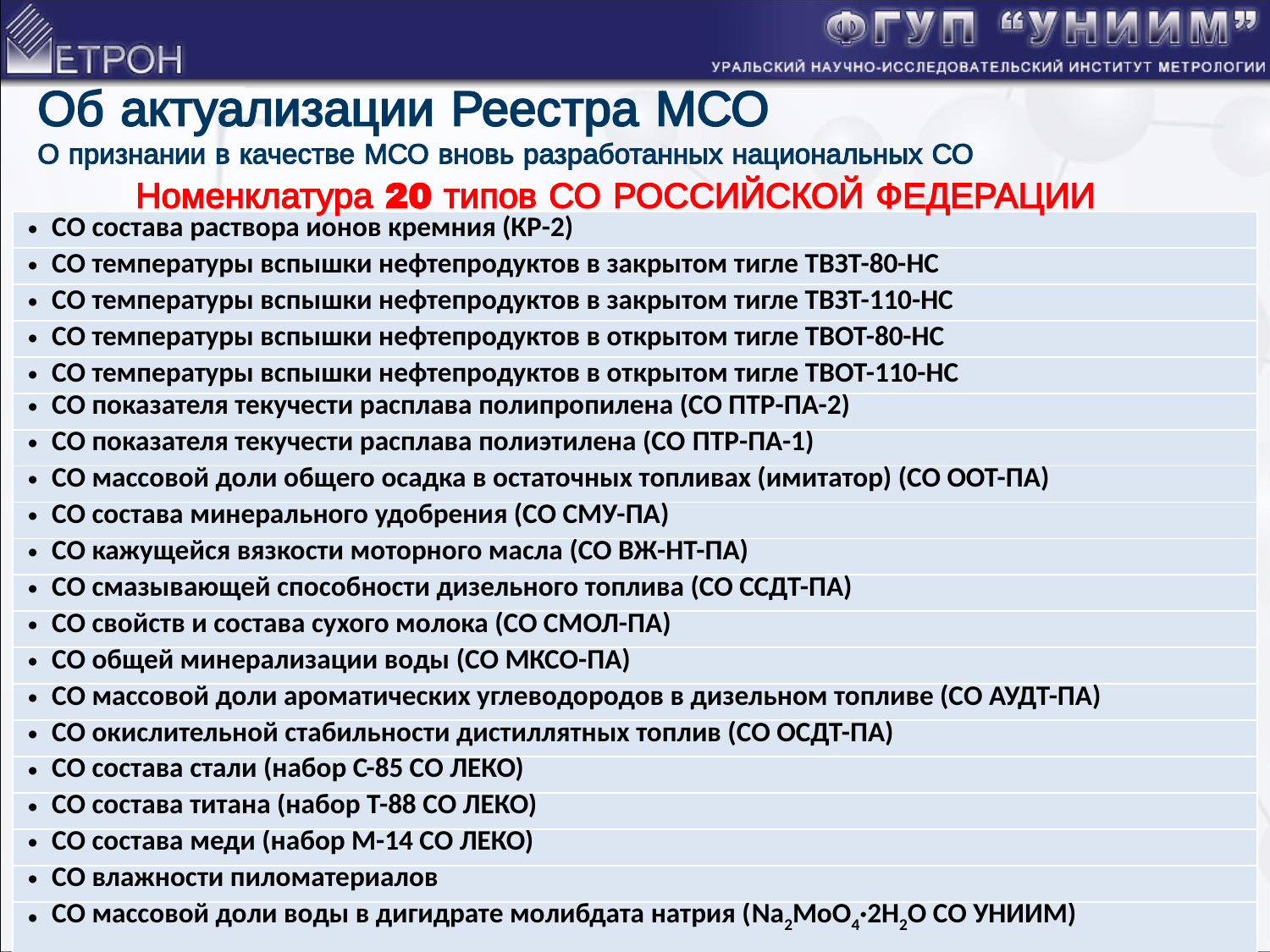

# Об актуализации Реестра МСО О признании в качестве МСО вновь разработанных национальных СО
Номенклатура 20 типов СО РОССИЙСКОЙ ФЕДЕРАЦИИ
| СО состава раствора ионов кремния (КР-2) |
| --- |
| СО температуры вспышки нефтепродуктов в закрытом тигле ТВЗТ-80-НС |
| СО температуры вспышки нефтепродуктов в закрытом тигле ТВЗТ-110-НС |
| СО температуры вспышки нефтепродуктов в открытом тигле ТВОТ-80-НС |
| СО температуры вспышки нефтепродуктов в открытом тигле ТВОТ-110-НС |
| СО показателя текучести расплава полипропилена (СО ПТР-ПА-2) |
| СО показателя текучести расплава полиэтилена (СО ПТР-ПА-1) |
| СО массовой доли общего осадка в остаточных топливах (имитатор) (СО ООТ-ПА) |
| СО состава минерального удобрения (СО СМУ-ПА) |
| СО кажущейся вязкости моторного масла (СО ВЖ-НТ-ПА) |
| СО смазывающей способности дизельного топлива (СО ССДТ-ПА) |
| СО свойств и состава сухого молока (СО СМОЛ-ПА) |
| СО общей минерализации воды (СО МКСО-ПА) |
| СО массовой доли ароматических углеводородов в дизельном топливе (СО АУДТ-ПА) |
| СО окислительной стабильности дистиллятных топлив (СО ОСДТ-ПА) |
| СО состава стали (набор С-85 СО ЛЕКО) |
| СО состава титана (набор Т-88 СО ЛЕКО) |
| СО состава меди (набор М-14 СО ЛЕКО) |
| СО влажности пиломатериалов |
| СО массовой доли воды в дигидрате молибдата натрия (Na2MoO4·2H2O СО УНИИМ) |
5